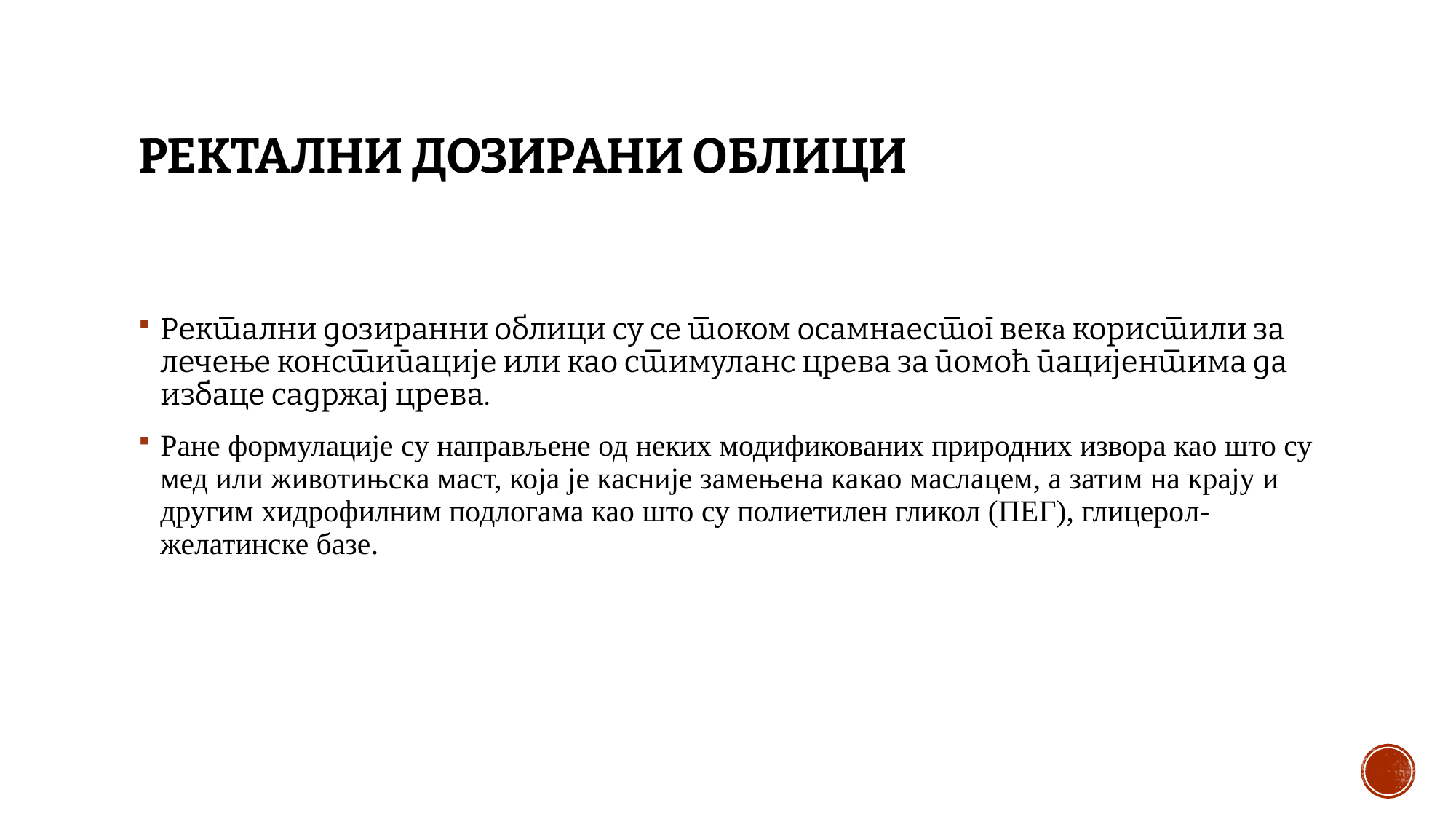

# Ректални дозирани облици

Ректални дозиранни облици су се током осамнаестог векa користили за лечење констипације или као стимуланс црева за помоћ пацијентима да избаце садржај црева.
Ране формулације су направљене од неких модификованих природних извора као што су мед или животињска маст, која је касније замењена какао маслацем, а затим на крају и другим хидрофилним подлогама као што су полиетилен гликол (ПЕГ), глицерол-желатинске базе.